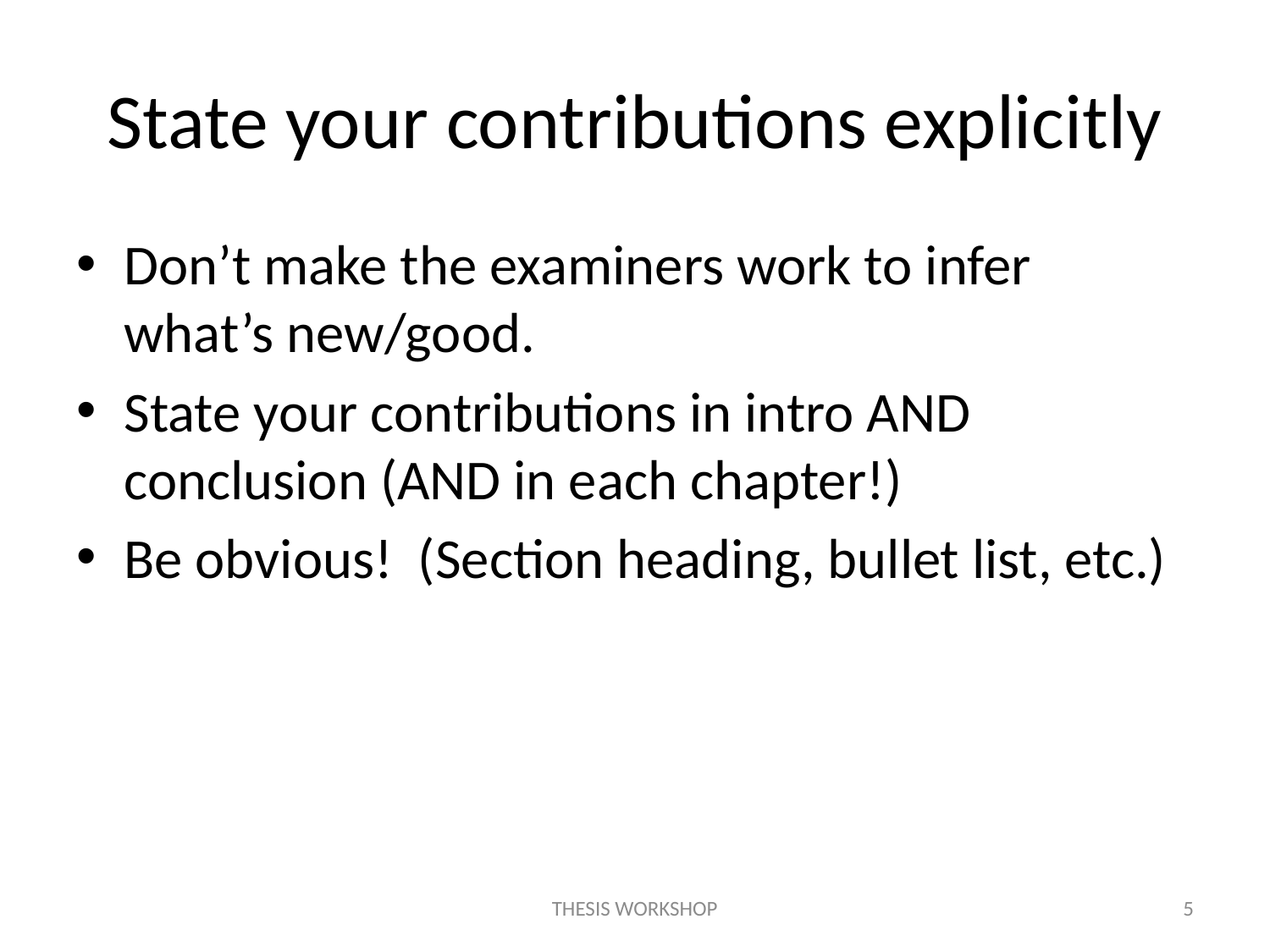

# State your contributions explicitly
Don’t make the examiners work to infer what’s new/good.
State your contributions in intro AND conclusion (AND in each chapter!)
Be obvious!  (Section heading, bullet list, etc.)

THESIS WORKSHOP
5